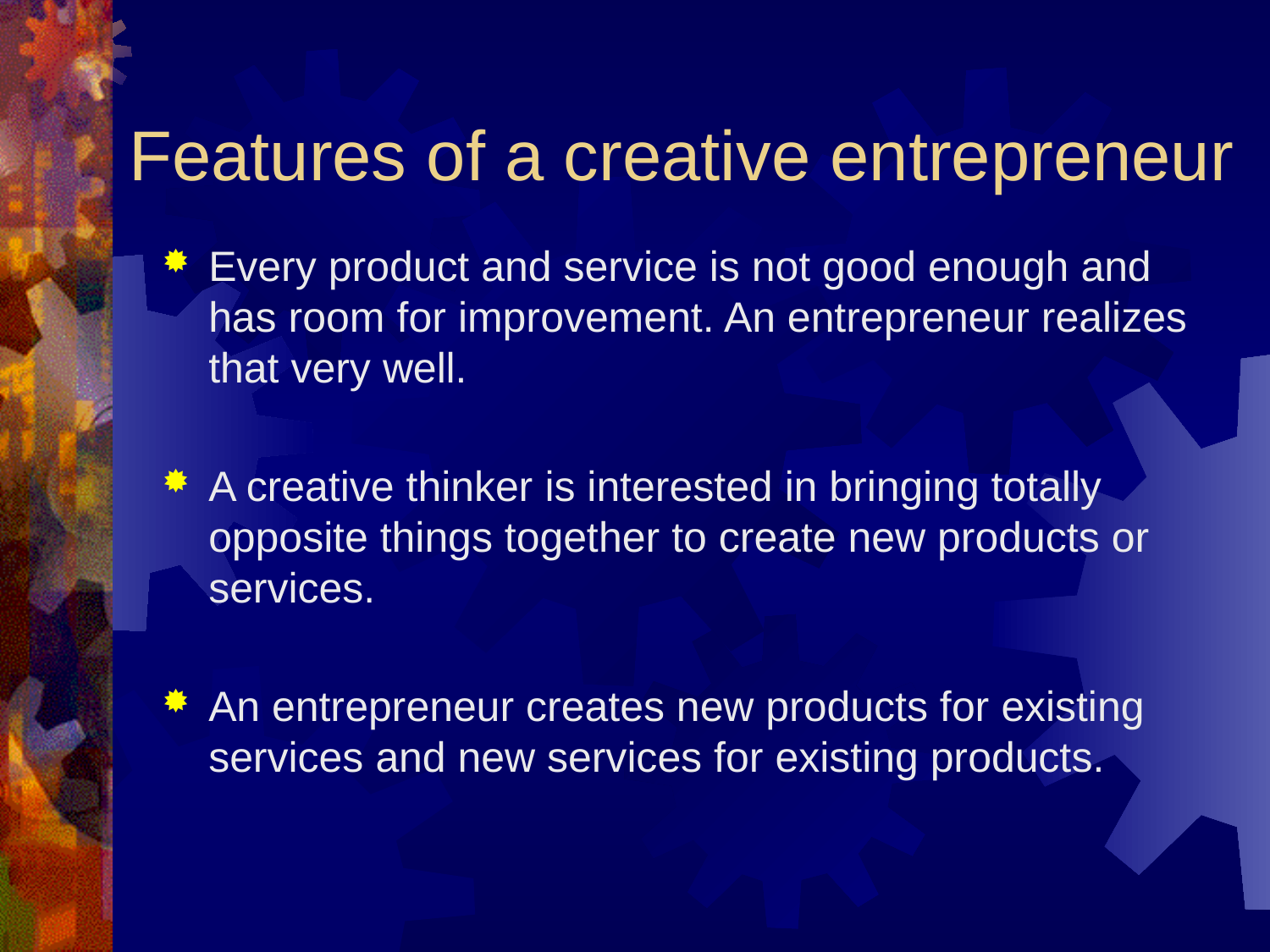

# Features of a creative entrepreneur
Every product and service is not good enough and has room for improvement. An entrepreneur realizes that very well.

A creative thinker is interested in bringing totally opposite things together to create new products or services.

An entrepreneur creates new products for existing services and new services for existing products.